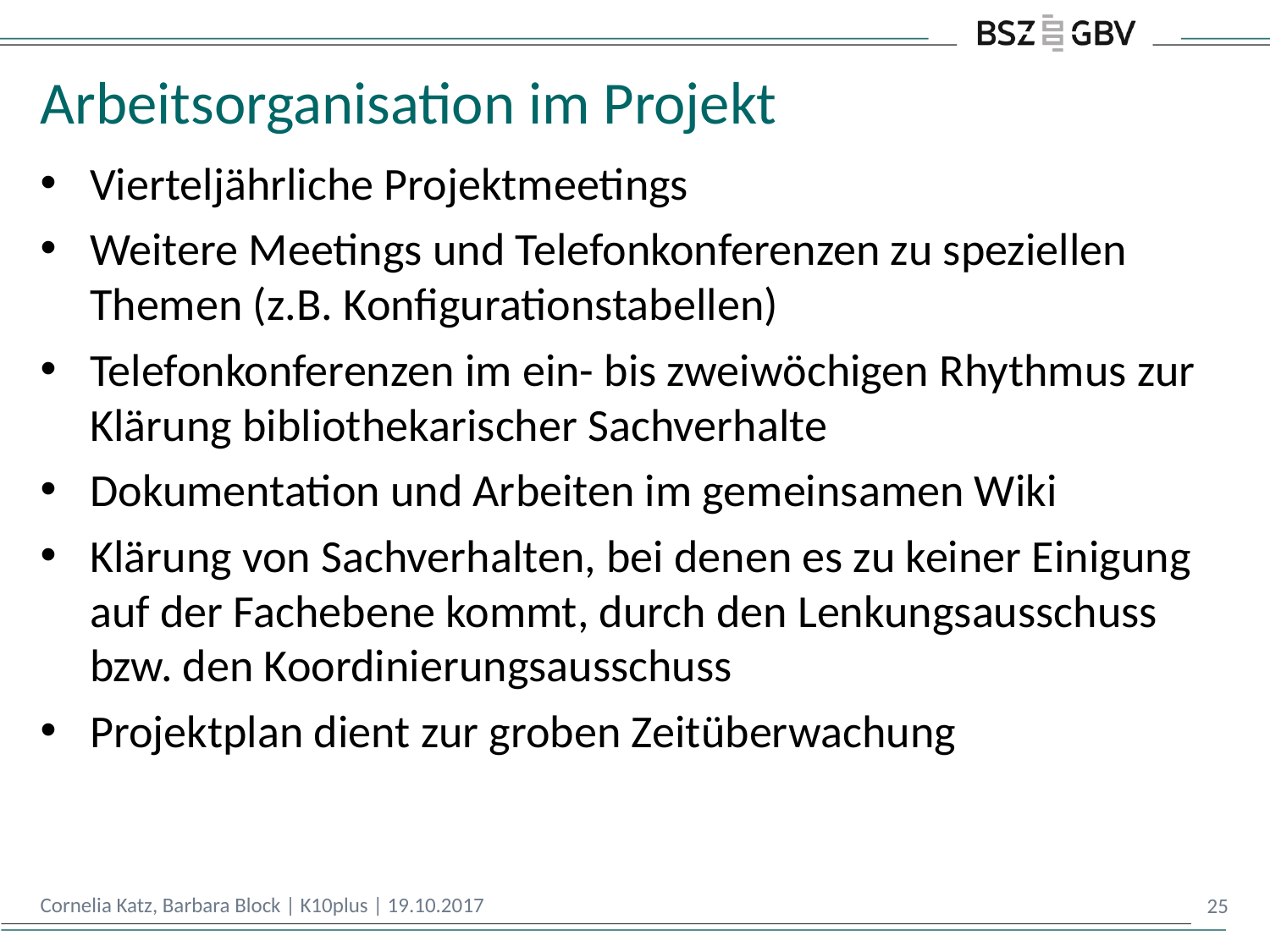

# Arbeitsorganisation im Projekt
Vierteljährliche Projektmeetings
Weitere Meetings und Telefonkonferenzen zu speziellen Themen (z.B. Konfigurationstabellen)
Telefonkonferenzen im ein- bis zweiwöchigen Rhythmus zur Klärung bibliothekarischer Sachverhalte
Dokumentation und Arbeiten im gemeinsamen Wiki
Klärung von Sachverhalten, bei denen es zu keiner Einigung auf der Fachebene kommt, durch den Lenkungsausschuss bzw. den Koordinierungsausschuss
Projektplan dient zur groben Zeitüberwachung

Cornelia Katz, Barbara Block | K10plus | 19.10.2017
25